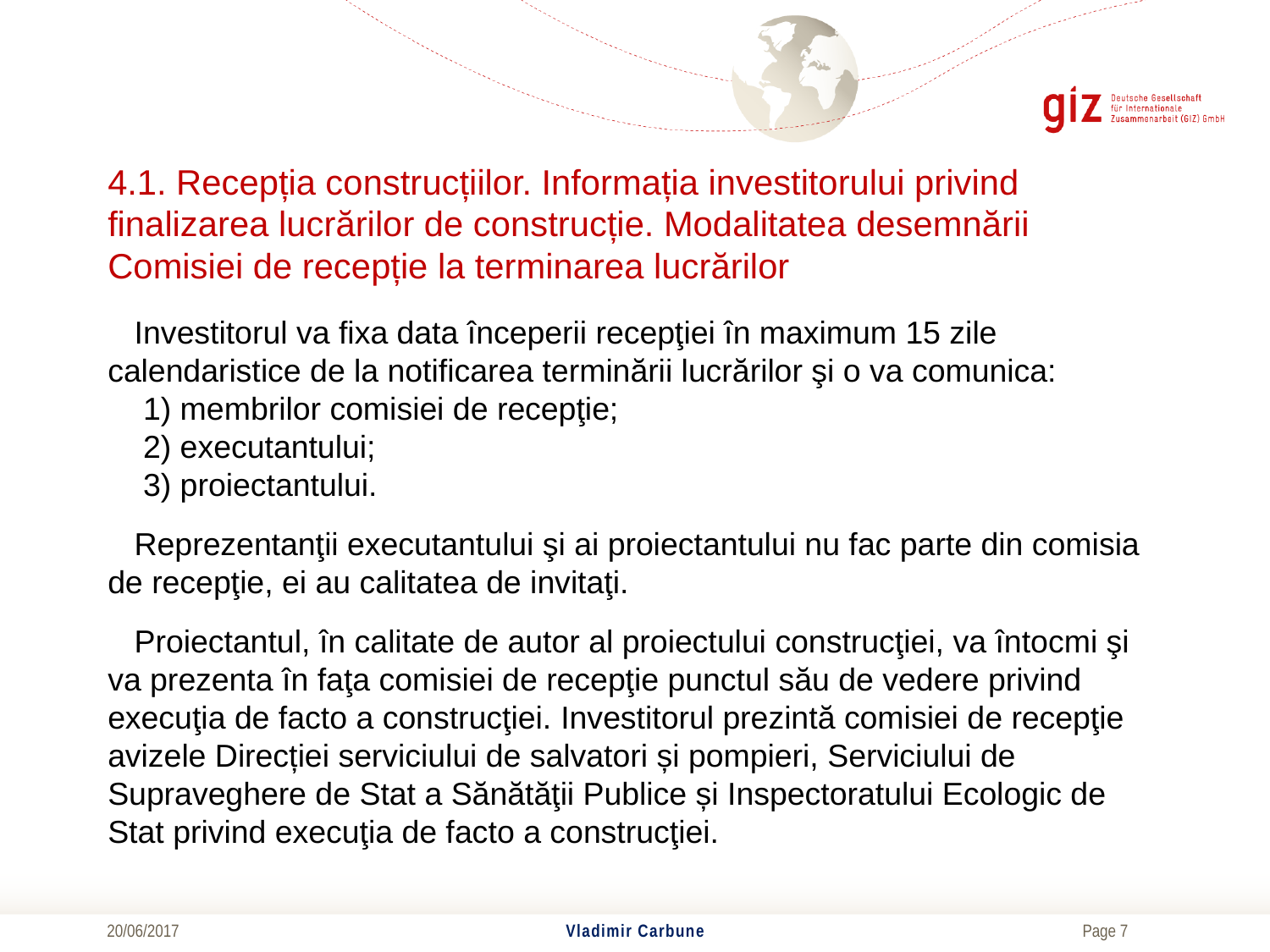

# 4.1. Recepția construcțiilor. Informația investitorului privind finalizarea lucrărilor de construcție. Modalitatea desemnării Comisiei de recepție la terminarea lucrărilor
   Investitorul va fixa data începerii recepţiei în maximum 15 zile calendaristice de la notificarea terminării lucrărilor şi o va comunica:
    1) membrilor comisiei de recepţie;
    2) executantului;
    3) proiectantului.
   Reprezentanţii executantului şi ai proiectantului nu fac parte din comisia de recepţie, ei au calitatea de invitaţi.
   Proiectantul, în calitate de autor al proiectului construcţiei, va întocmi şi va prezenta în faţa comisiei de recepţie punctul său de vedere privind execuţia de facto a construcţiei. Investitorul prezintă comisiei de recepţie avizele Direcției serviciului de salvatori și pompieri, Serviciului de Supraveghere de Stat a Sănătăţii Publice și Inspectoratului Ecologic de Stat privind execuţia de facto a construcţiei.
20/06/2017
Vladimir Carbune